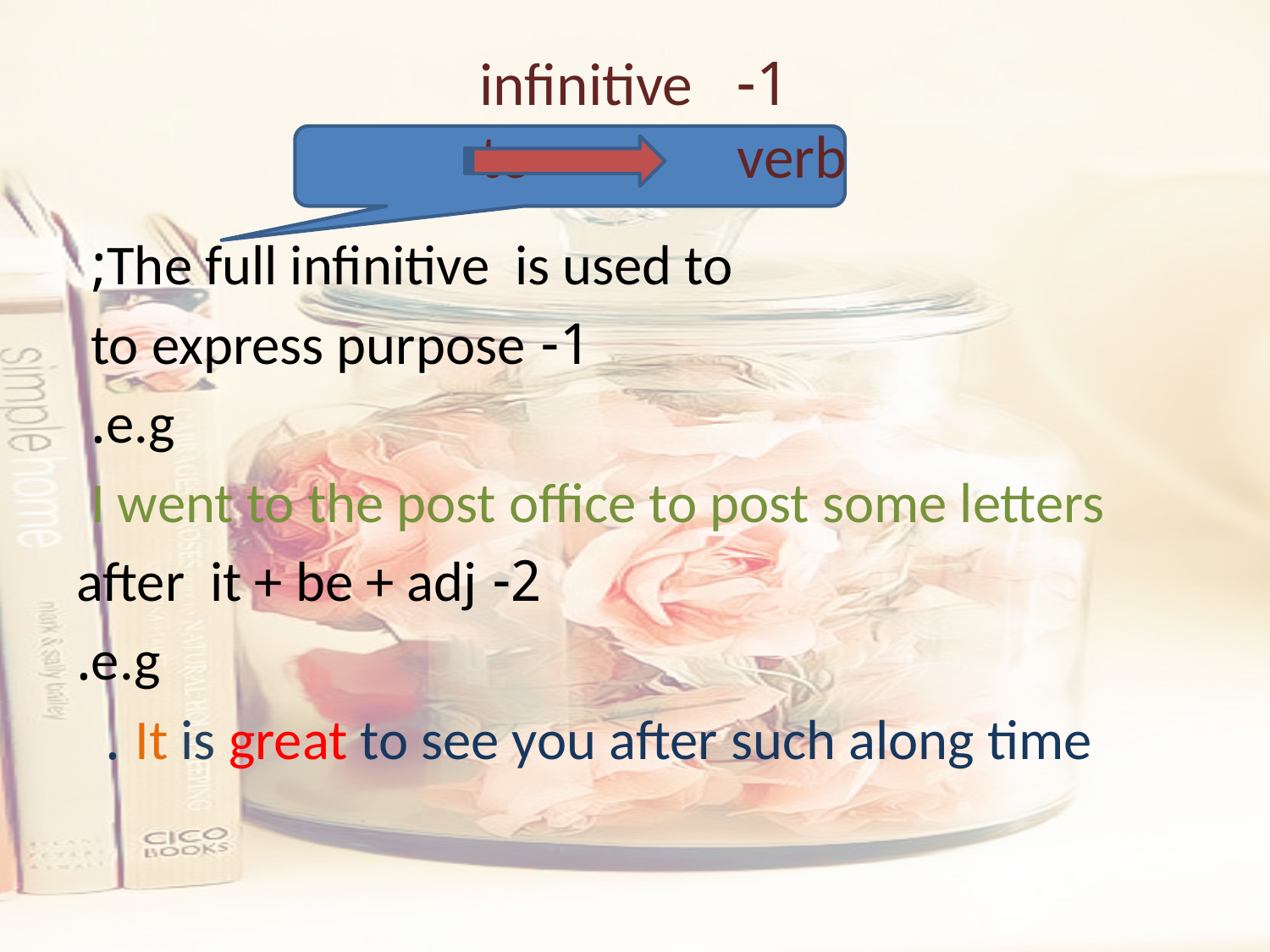

# 1- infinitive to               verb

The full infinitive  is used to;
1- to express purpose
e.g.
I went to the post office to post some letters
2- after  it + be + adj
e.g.
It is great to see you after such along time .